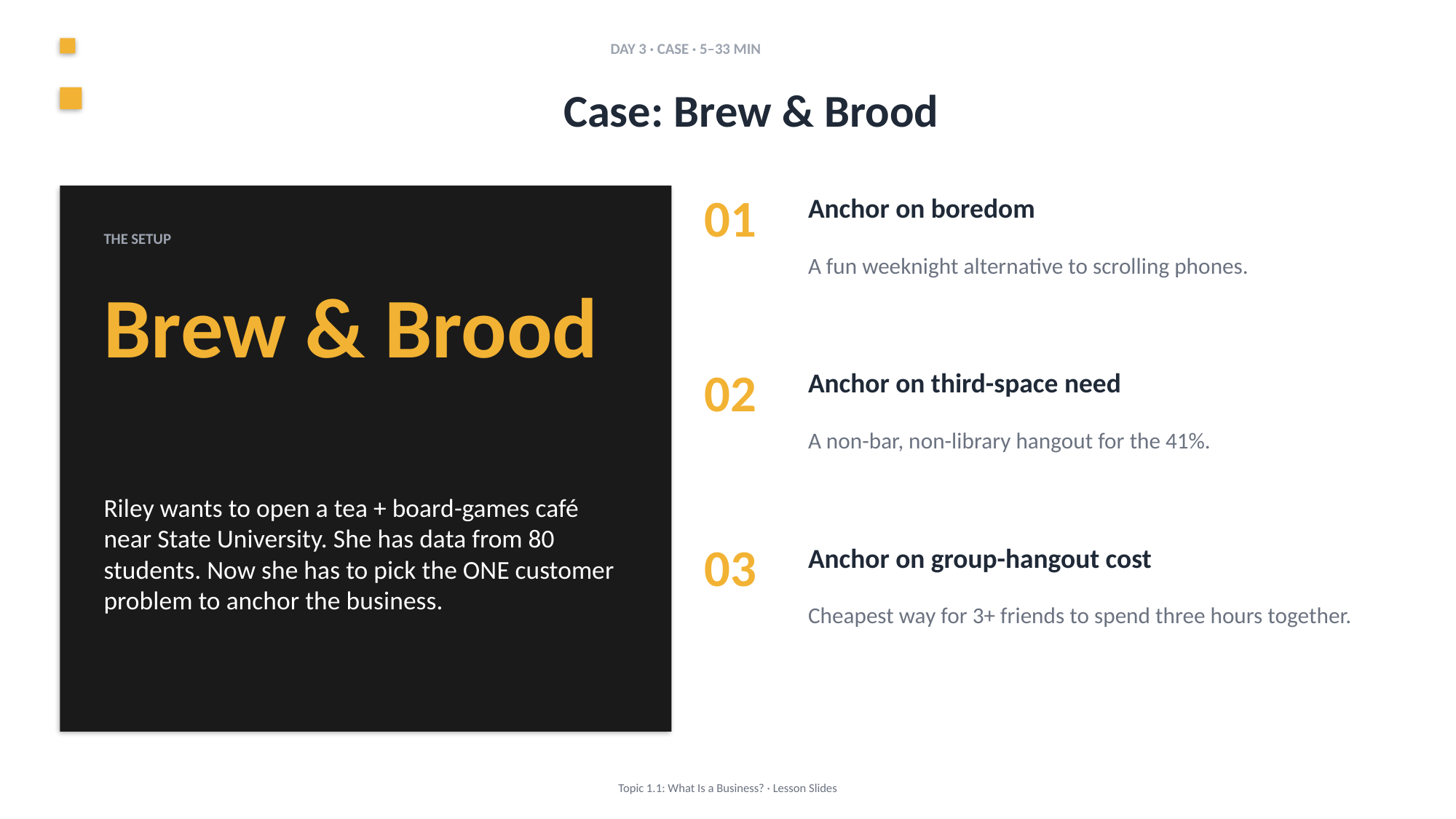

DAY 3 · CASE · 5–33 MIN

Case: Brew & Brood

01
Anchor on boredom
THE SETUP
A fun weeknight alternative to scrolling phones.
Brew & Brood
02
Anchor on third-space need
A non-bar, non-library hangout for the 41%.
Riley wants to open a tea + board-games café near State University. She has data from 80 students. Now she has to pick the ONE customer problem to anchor the business.
03
Anchor on group-hangout cost
Cheapest way for 3+ friends to spend three hours together.
Topic 1.1: What Is a Business? · Lesson Slides